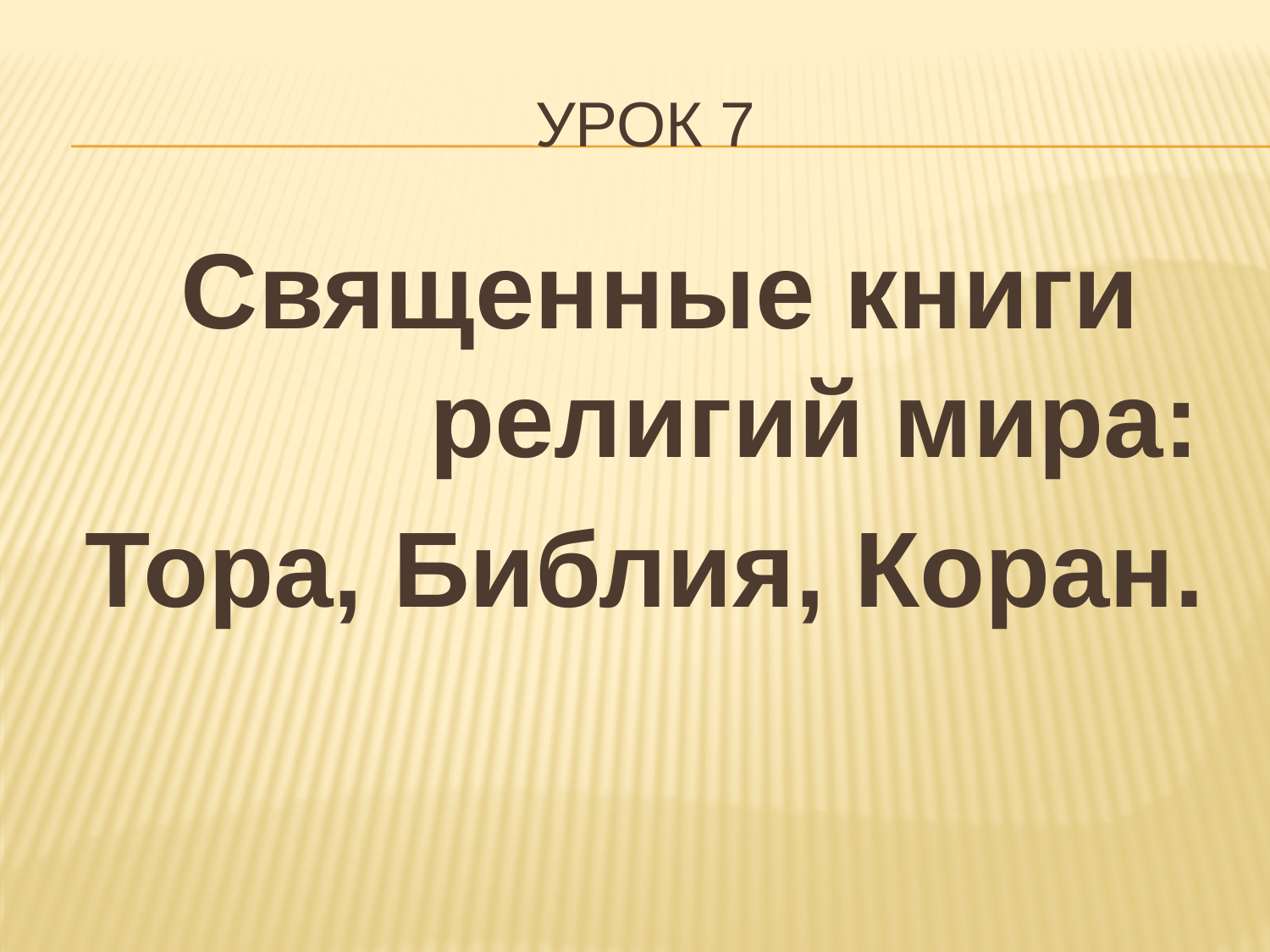

# Урок 7
    Священные книги               религий мира:
Тора, Библия, Коран.